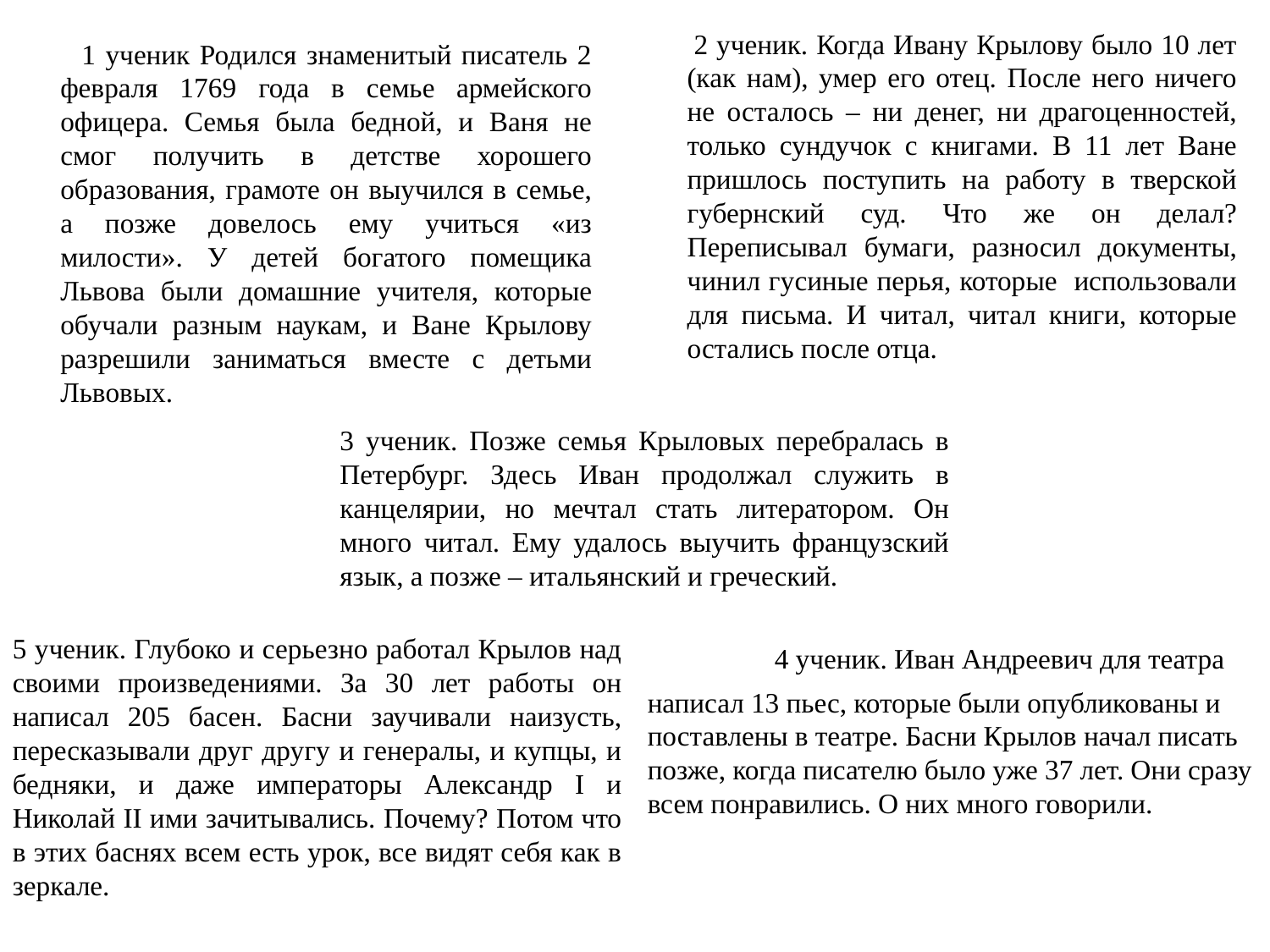

2 ученик. Когда Ивану Крылову было 10 лет (как нам), умер его отец. После него ничего не осталось – ни денег, ни драгоценностей, только сундучок с книгами. В 11 лет Ване пришлось поступить на работу в тверской губернский суд. Что же он делал? Переписывал бумаги, разносил документы, чинил гусиные перья, которые  использовали для письма. И читал, читал книги, которые остались после отца.
       1 ученик Родился знаменитый писатель 2 февраля 1769 года в семье армейского офицера. Семья была бедной, и Ваня не смог получить в детстве хорошего образования, грамоте он выучился в семье, а позже довелось ему учиться «из милости». У детей богатого помещика Львова были домашние учителя, которые обучали разным наукам, и Ване Крылову разрешили заниматься вместе с детьми Львовых.
#
3 ученик. Позже семья Крыловых перебралась в Петербург. Здесь Иван продолжал служить в канцелярии, но мечтал стать литератором. Он много читал. Ему удалось выучить французский язык, а позже – итальянский и греческий.
	4 ученик. Иван Андреевич для театра написал 13 пьес, которые были опубликованы и поставлены в театре. Басни Крылов начал писать позже, когда писателю было уже 37 лет. Они сразу всем понравились. О них много говорили.
5 ученик. Глубоко и серьезно работал Крылов над своими произведениями. За 30 лет работы он написал 205 басен. Басни заучивали наизусть, пересказывали друг другу и генералы, и купцы, и бедняки, и даже императоры Александр I и Николай II ими зачитывались. Почему? Потом что в этих баснях всем есть урок, все видят себя как в зеркале.